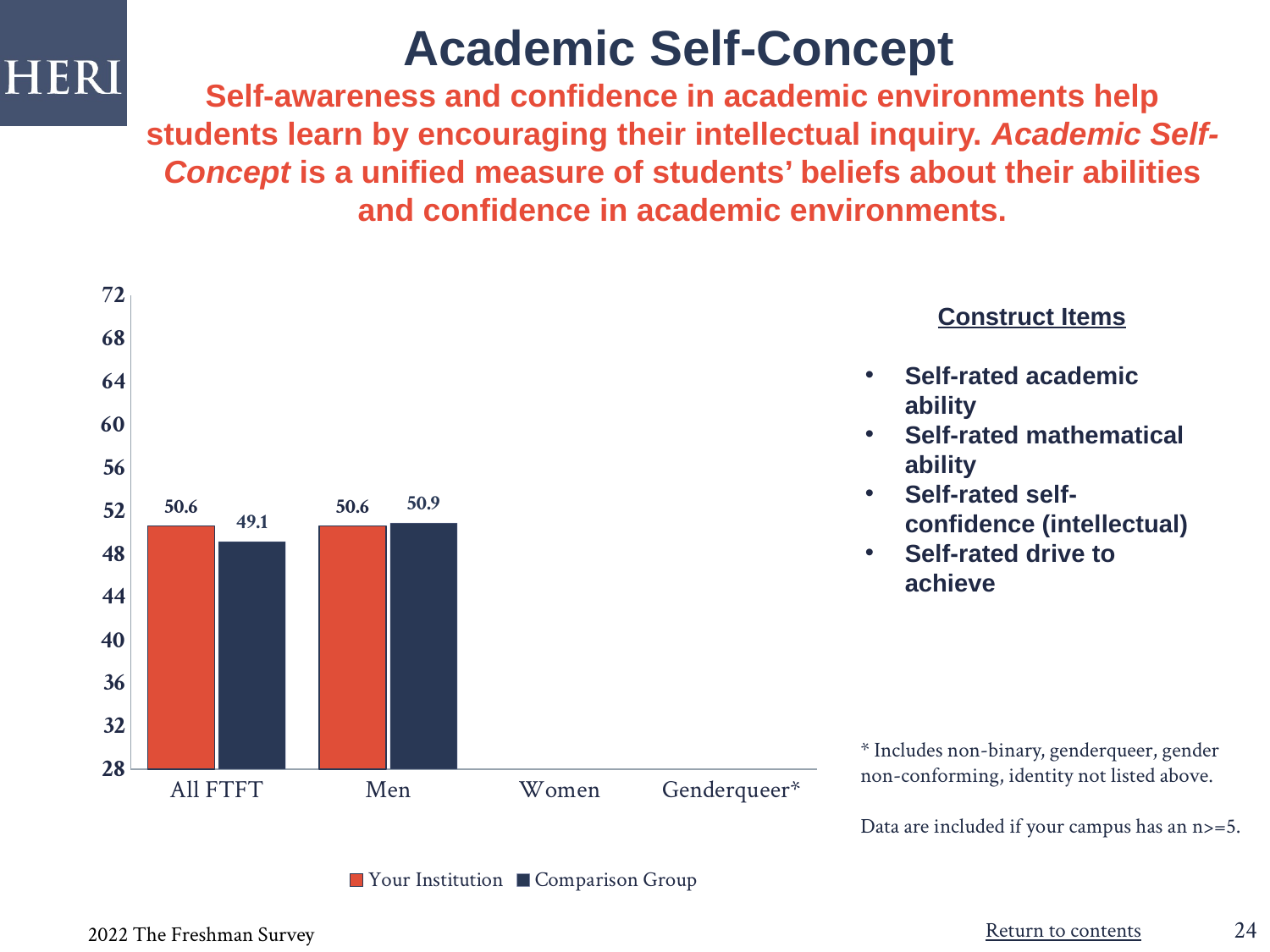

Academic Self-Concept
Self-awareness and confidence in academic environments help students learn by encouraging their intellectual inquiry. Academic Self-Concept is a unified measure of students’ beliefs about their abilities and confidence in academic environments.

### Chart: High Pluralistic Orientation

| Category |
|---|

### Chart

| Category | Your Institution | Comparison Group |
|---|---|---|
| All FTFT | 50.61 | 49.14 |
| Men | 50.61 | 50.85 |
| Women | 0.0 | 0.0 |
| Genderqueer* | 0.0 | 0.0 |
Construct Items

Self-rated academic ability
Self-rated mathematical ability
Self-rated self-confidence (intellectual)
Self-rated drive to achieve

* Includes non-binary, genderqueer, gender non-conforming, identity not listed above.

Data are included if your campus has an n>=5.
2022 The Freshman Survey
Return to contents
24